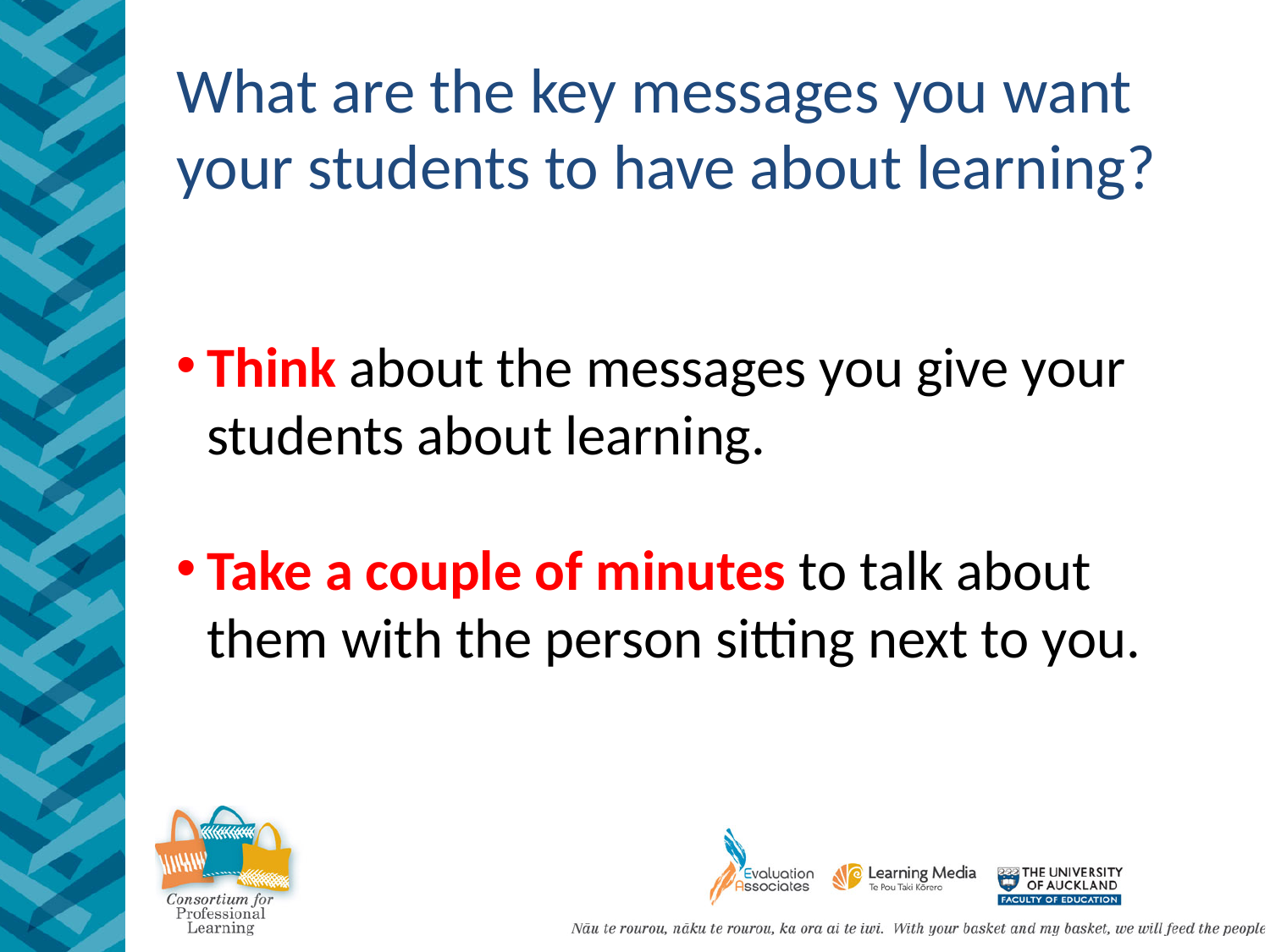

What are the key messages you want your students to have about learning?

Think about the messages you give your students about learning.

Take a couple of minutes to talk about them with the person sitting next to you.